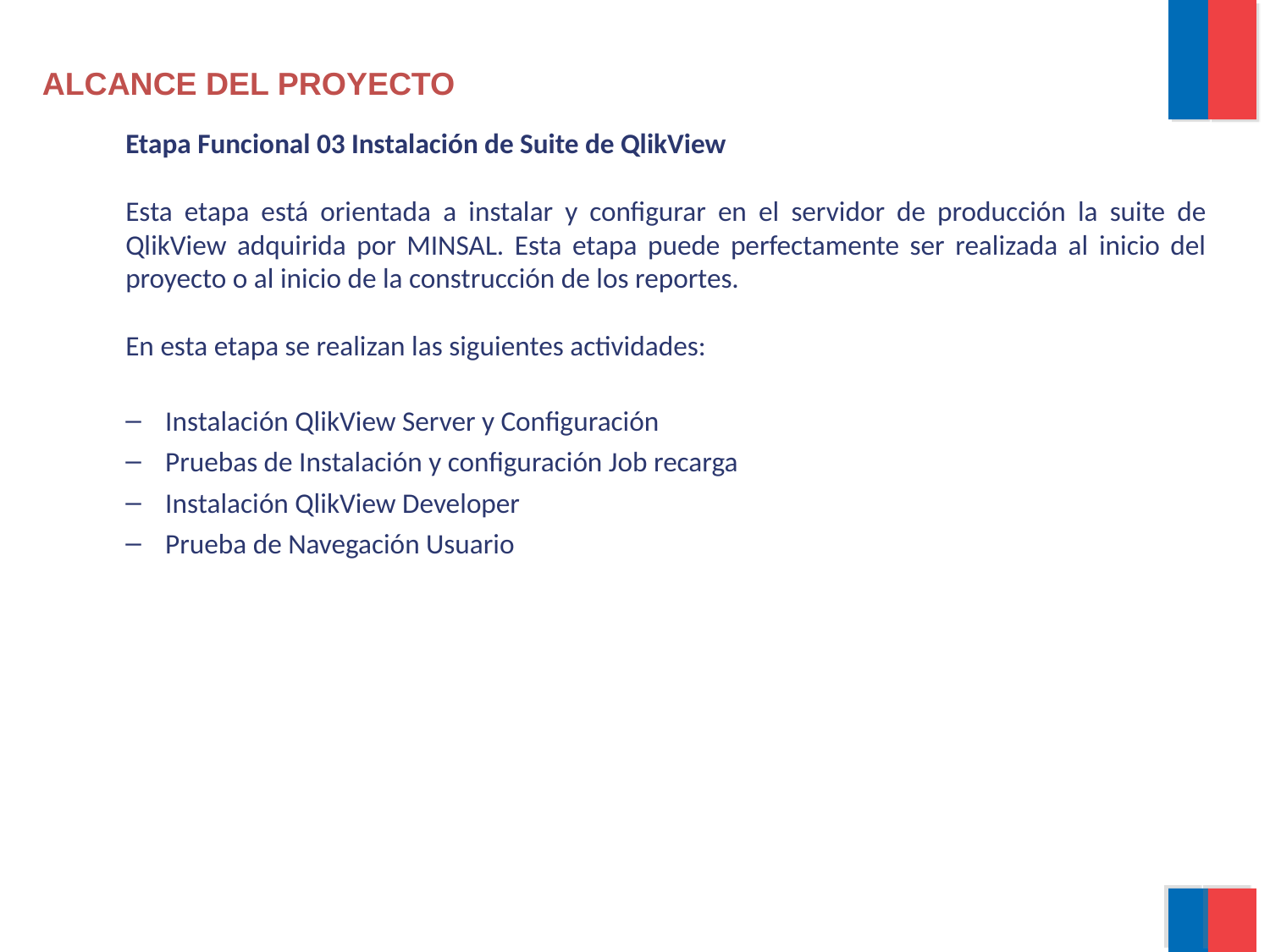

ALCANCE DEL PROYECTO
Etapa Funcional 03 Instalación de Suite de QlikView

Esta etapa está orientada a instalar y configurar en el servidor de producción la suite de QlikView adquirida por MINSAL. Esta etapa puede perfectamente ser realizada al inicio del proyecto o al inicio de la construcción de los reportes.

En esta etapa se realizan las siguientes actividades:

Instalación QlikView Server y Configuración
Pruebas de Instalación y configuración Job recarga
Instalación QlikView Developer
Prueba de Navegación Usuario